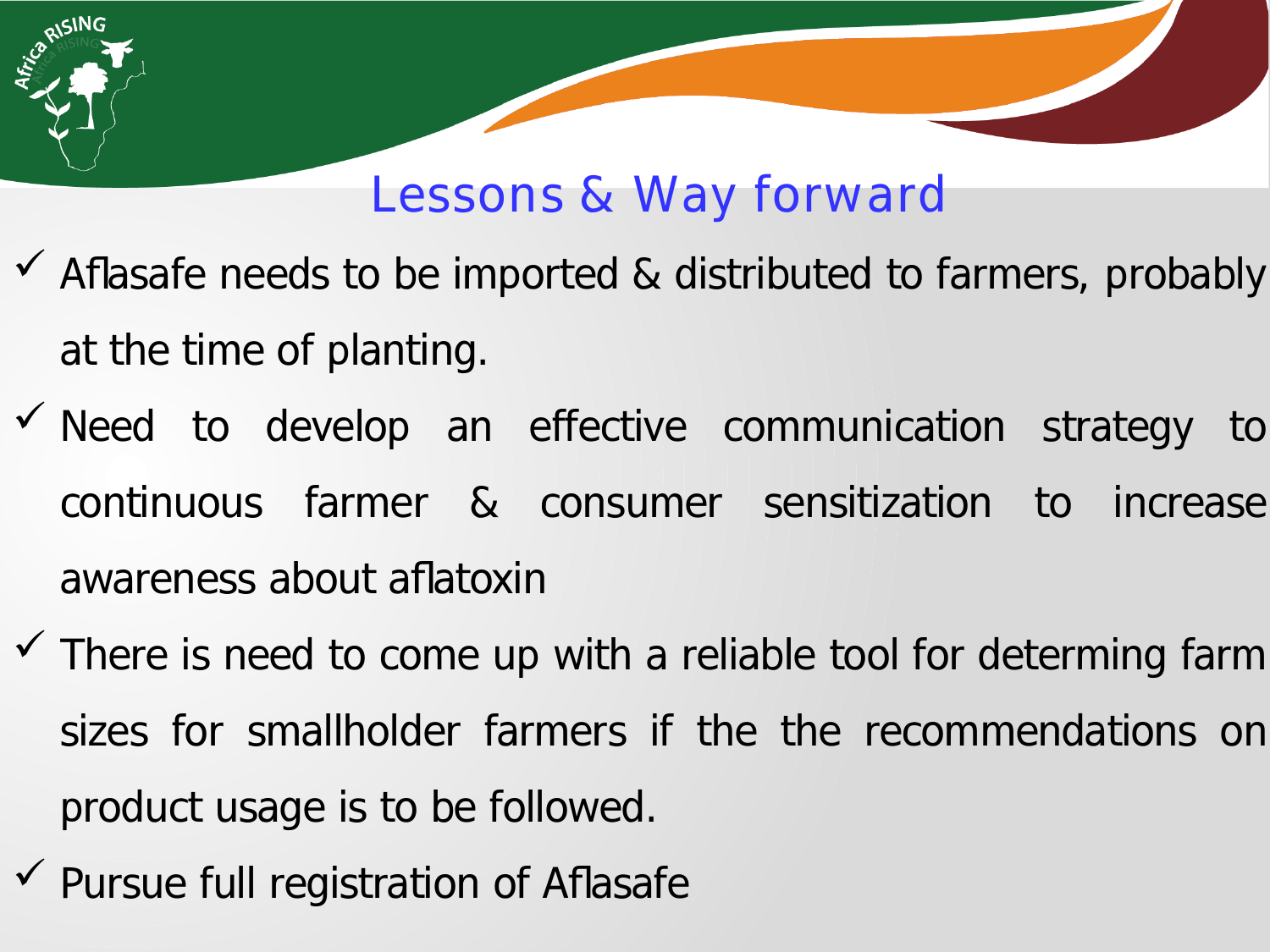

Lessons & Way forward
Aflasafe needs to be imported & distributed to farmers, probably at the time of planting.
Need to develop an effective communication strategy to continuous farmer & consumer sensitization to increase awareness about aflatoxin
There is need to come up with a reliable tool for determing farm sizes for smallholder farmers if the the recommendations on product usage is to be followed.
Pursue full registration of Aflasafe